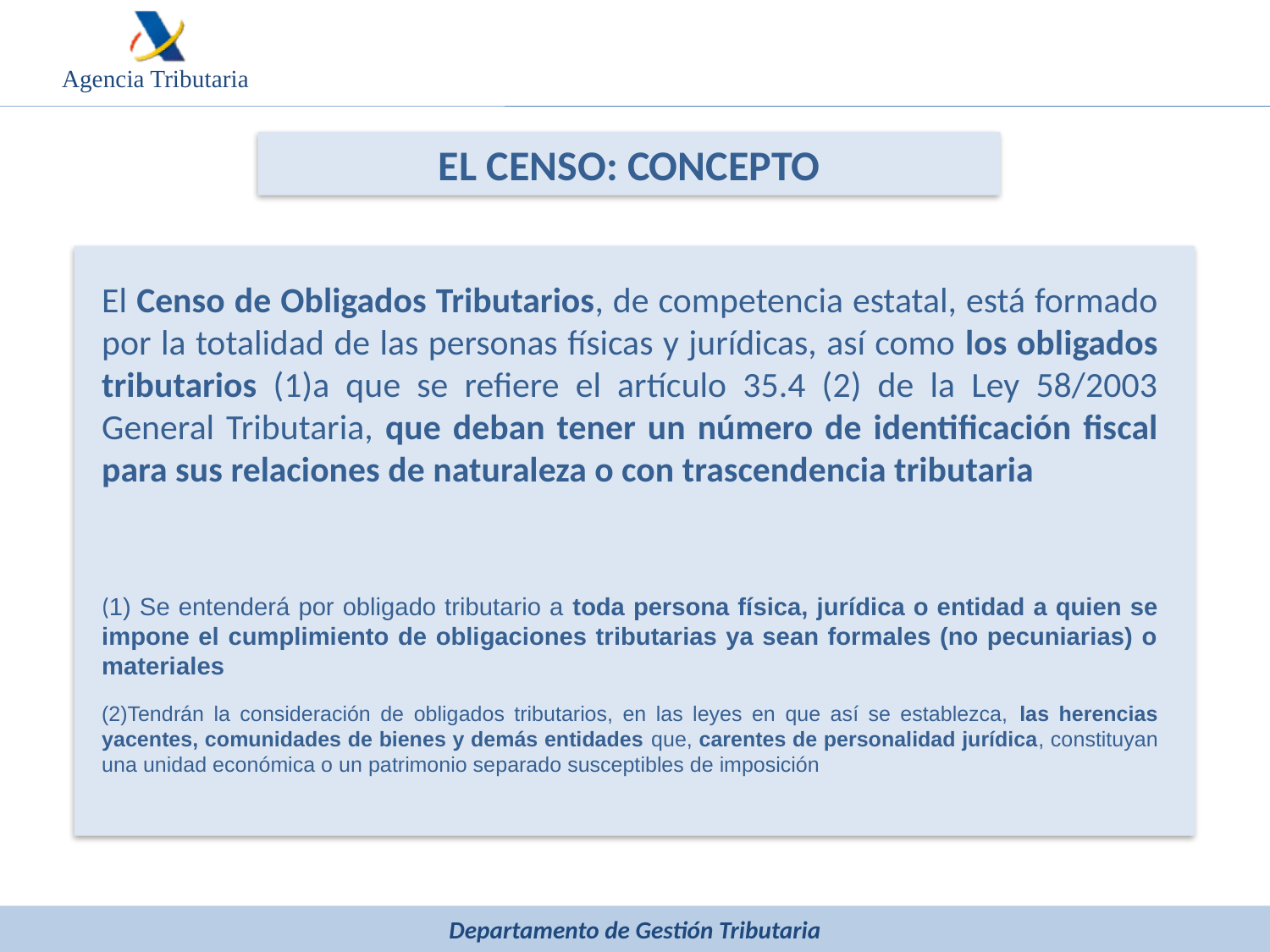

EL CENSO: CONCEPTO

El Censo de Obligados Tributarios, de competencia estatal, está formado por la totalidad de las personas físicas y jurídicas, así como los obligados tributarios (1)a que se refiere el artículo 35.4 (2) de la Ley 58/2003 General Tributaria, que deban tener un número de identificación fiscal para sus relaciones de naturaleza o con trascendencia tributaria

(1) Se entenderá por obligado tributario a toda persona física, jurídica o entidad a quien se impone el cumplimiento de obligaciones tributarias ya sean formales (no pecuniarias) o materiales
(2)Tendrán la consideración de obligados tributarios, en las leyes en que así se establezca, las herencias yacentes, comunidades de bienes y demás entidades que, carentes de personalidad jurídica, constituyan una unidad económica o un patrimonio separado susceptibles de imposición